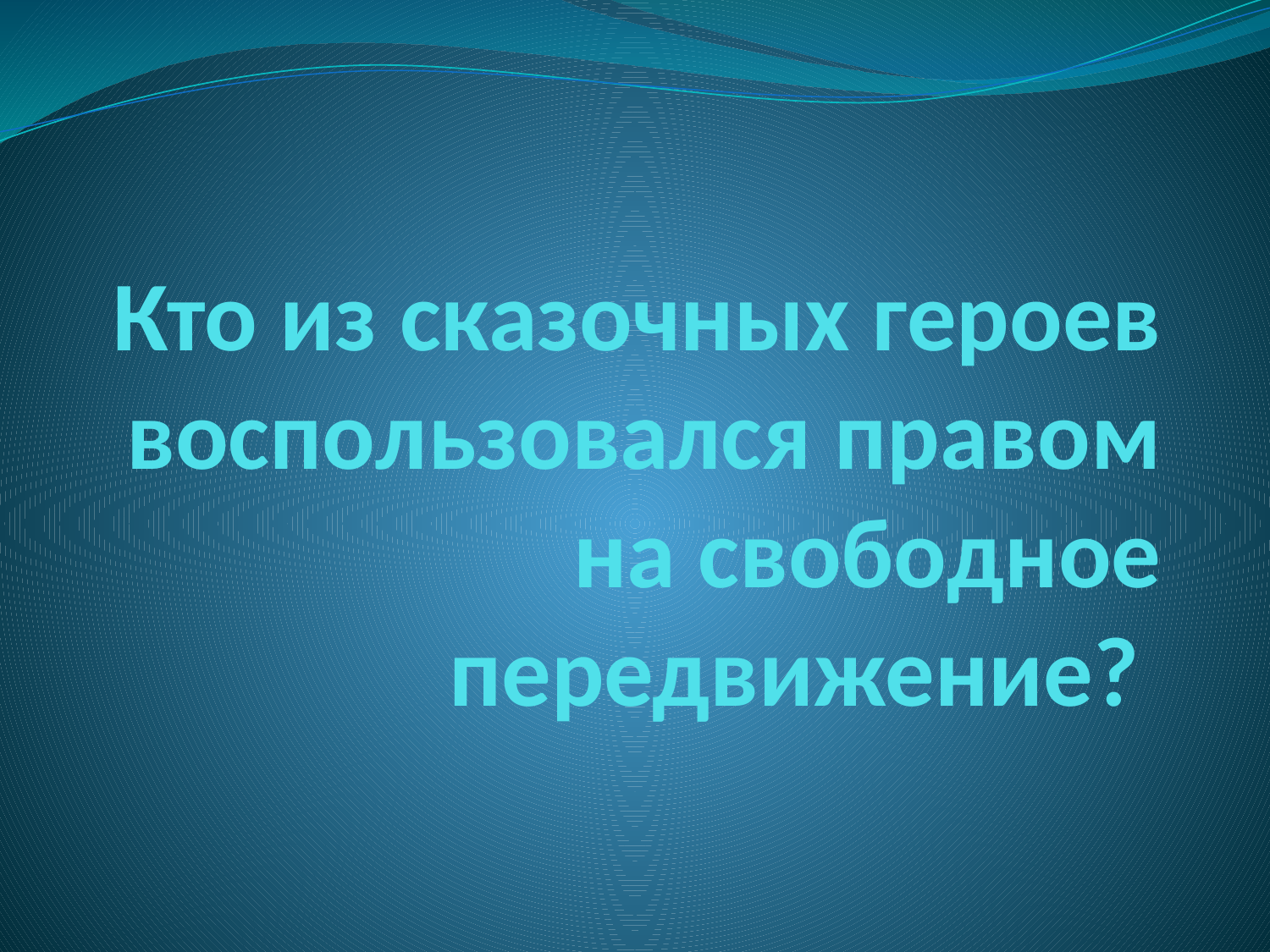

# Кто из сказочных героев воспользовался правом на свободное передвижение?